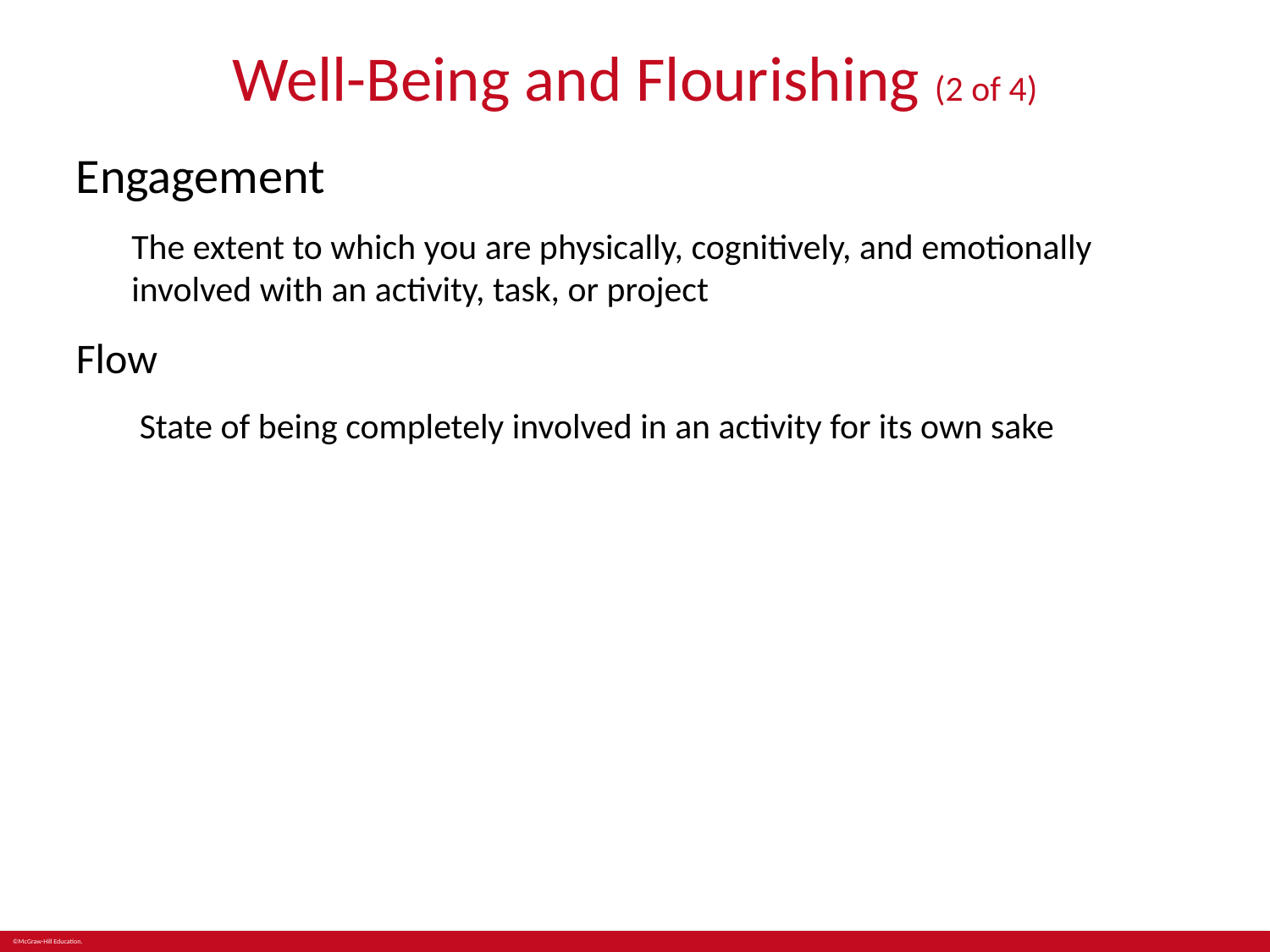

# Well-Being and Flourishing (2 of 4)
Engagement
The extent to which you are physically, cognitively, and emotionally involved with an activity, task, or project
Flow
State of being completely involved in an activity for its own sake